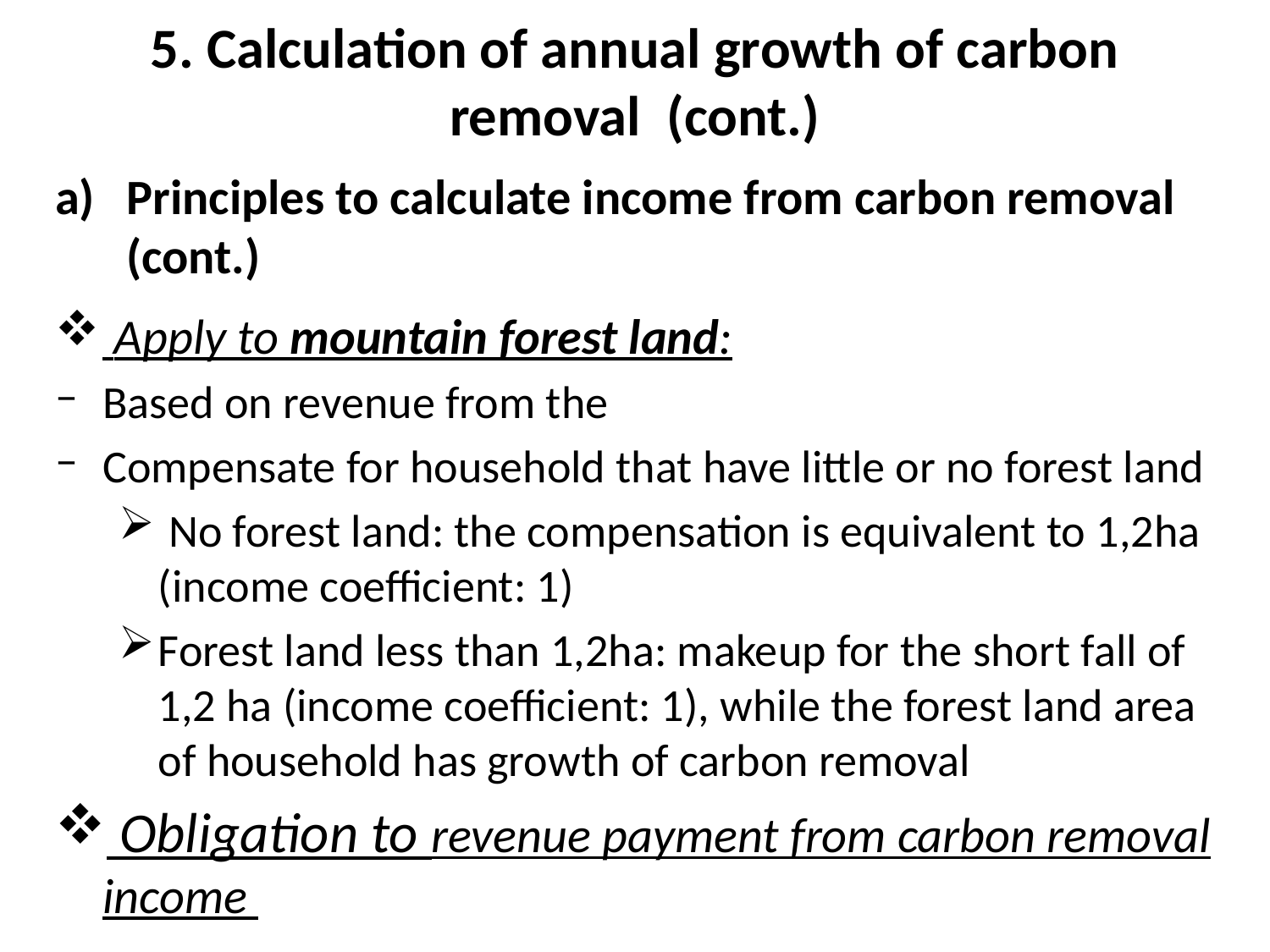

# 5. Calculation of annual growth of carbon removal  (cont.)
Principles to calculate income from carbon removal (cont.)
 Apply to mountain forest land:
Based on revenue from the
Compensate for household that have little or no forest land
 No forest land: the compensation is equivalent to 1,2ha (income coefficient: 1)
Forest land less than 1,2ha: makeup for the short fall of 1,2 ha (income coefficient: 1), while the forest land area of household has growth of carbon removal
 Obligation to revenue payment from carbon removal income